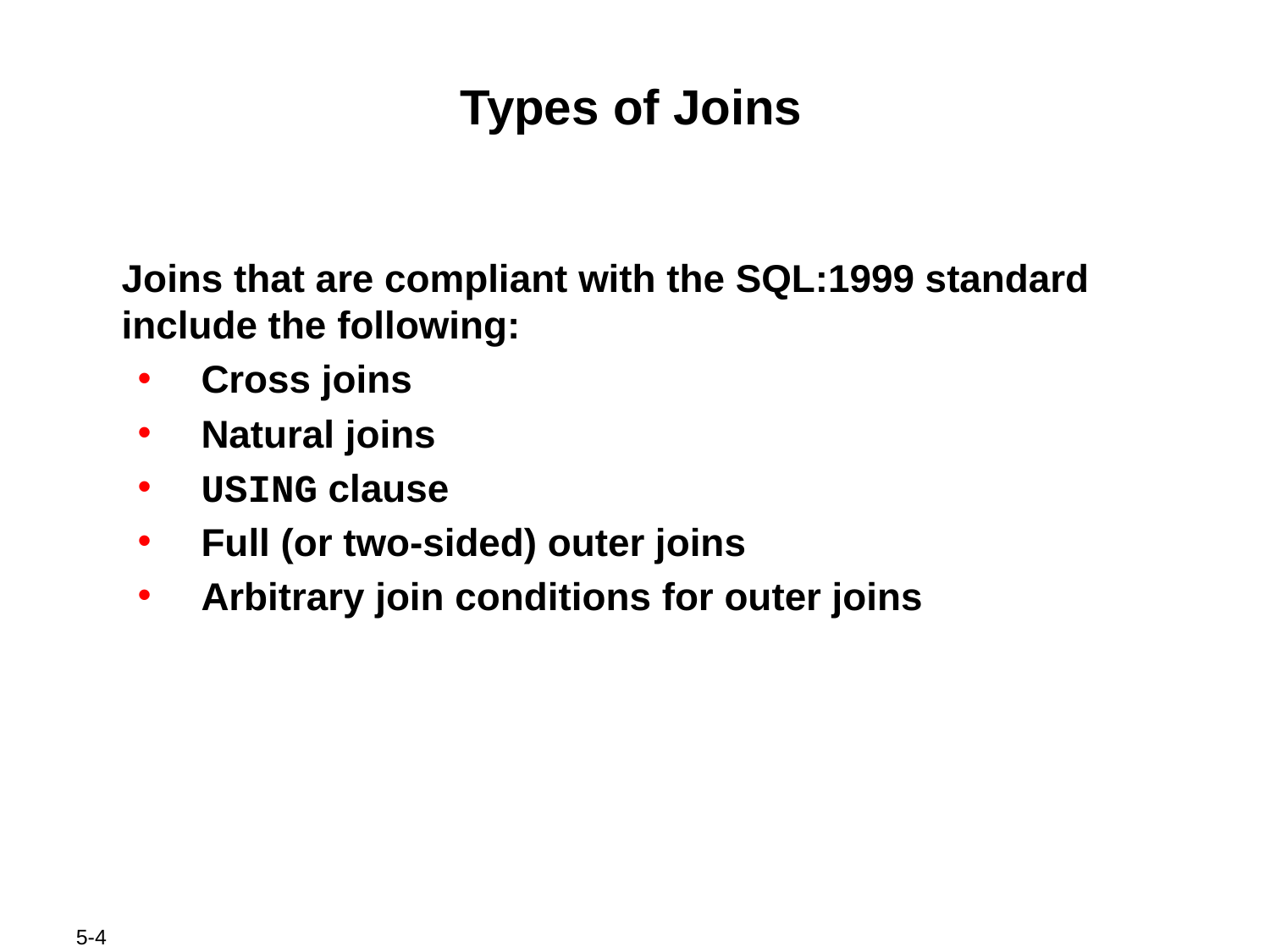

# Types of Joins
Joins that are compliant with the SQL:1999 standard include the following:
Cross joins
Natural joins
USING clause
Full (or two-sided) outer joins
Arbitrary join conditions for outer joins